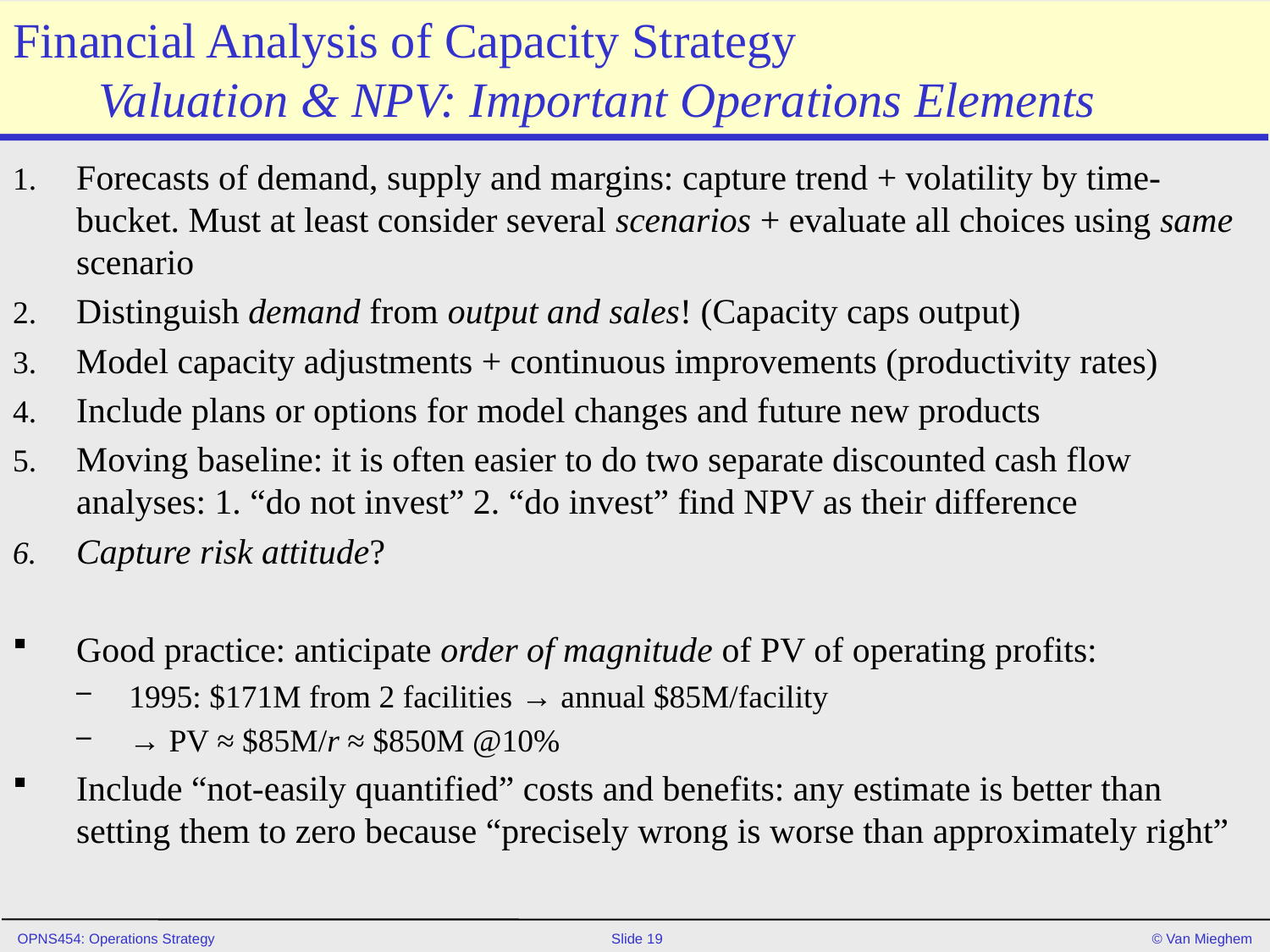

# Financial Analysis of Capacity Strategy Valuation & NPV: Important Operations Elements
Forecasts of demand, supply and margins: capture trend + volatility by time-bucket. Must at least consider several scenarios + evaluate all choices using same scenario
Distinguish demand from output and sales! (Capacity caps output)
Model capacity adjustments + continuous improvements (productivity rates)
Include plans or options for model changes and future new products
Moving baseline: it is often easier to do two separate discounted cash flow analyses: 1. “do not invest” 2. “do invest” find NPV as their difference
Capture risk attitude?

Good practice: anticipate order of magnitude of PV of operating profits:
1995: $171M from 2 facilities → annual $85M/facility
→ PV ≈ $85M/r ≈ $850M @10%
Include “not-easily quantified” costs and benefits: any estimate is better than setting them to zero because “precisely wrong is worse than approximately right”